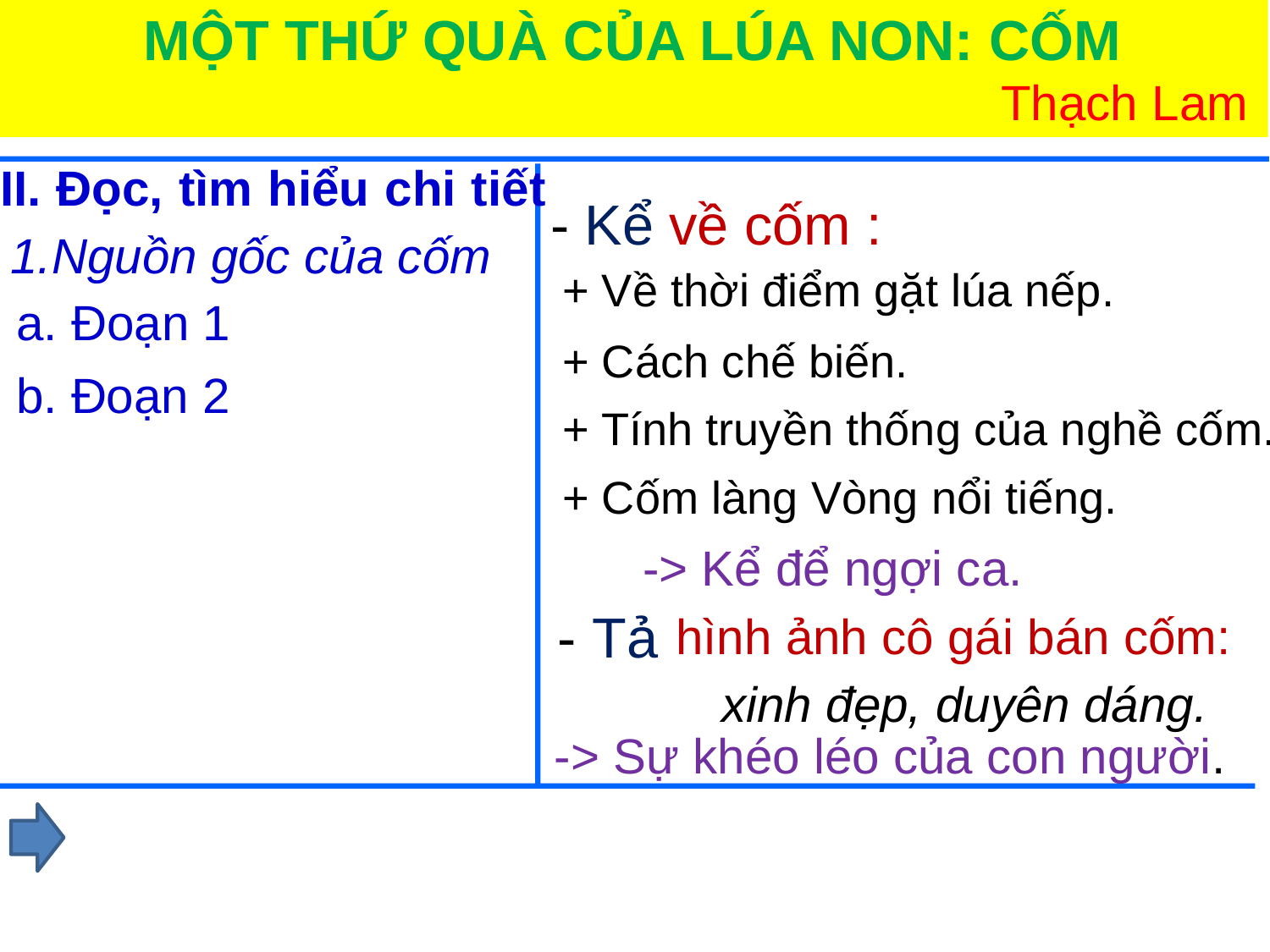

MỘT THỨ QUÀ CỦA LÚA NON: CỐM
                                                                        Thạch Lam
II. Đọc, tìm hiểu chi tiết

- Kể về cốm :
1.Nguồn gốc của cốm
+ Về thời điểm gặt lúa nếp.
a. Đoạn 1
+ Cách chế biến.
b. Đoạn 2
+ Tính truyền thống của nghề cốm.
+ Cốm làng Vòng nổi tiếng.
-> Kể để ngợi ca.
- Tả
hình ảnh cô gái bán cốm:
xinh đẹp, duyên dáng.
-> Sự khéo léo của con người.